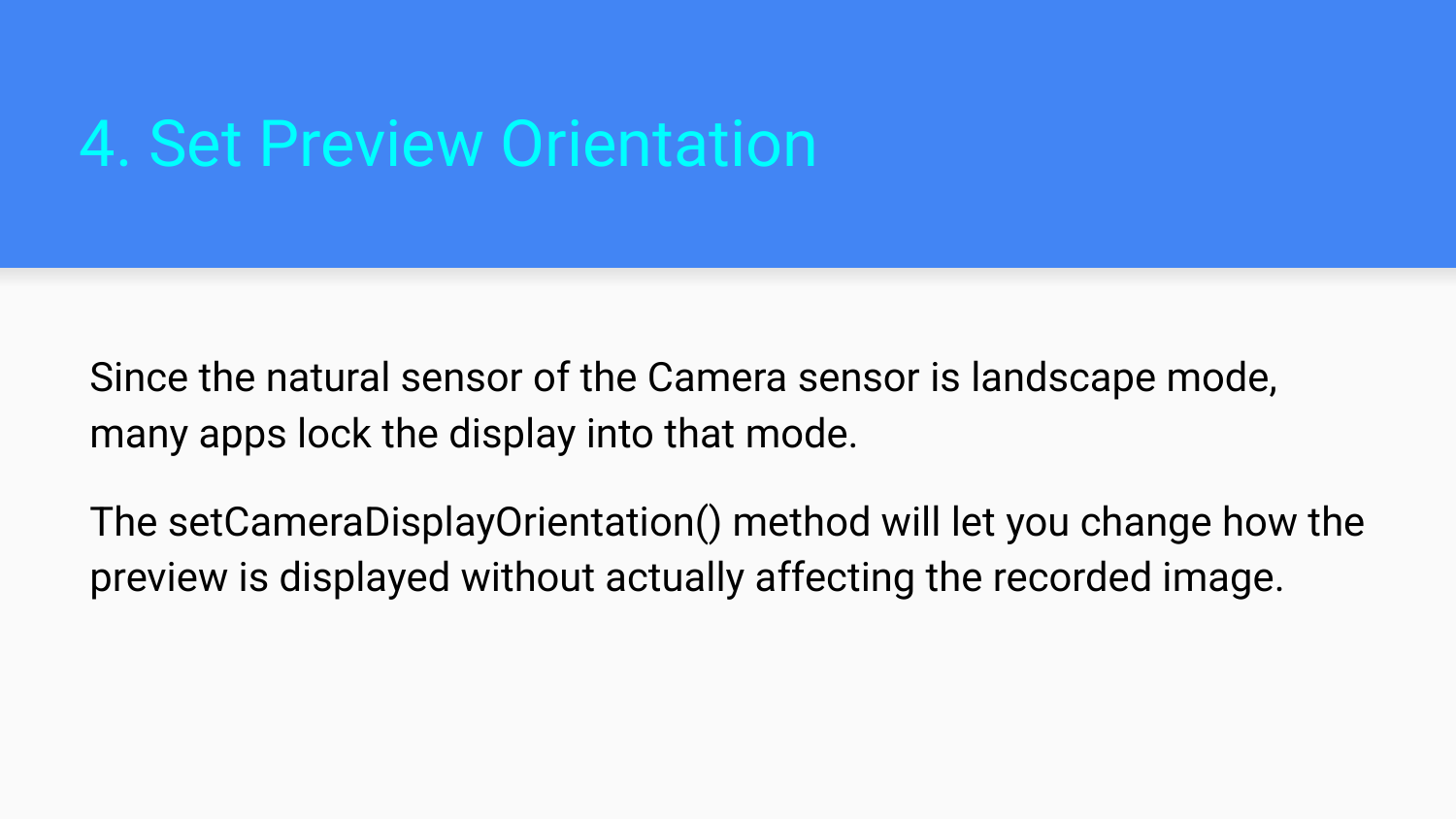

# 4. Set Preview Orientation
Since the natural sensor of the Camera sensor is landscape mode, many apps lock the display into that mode.
The setCameraDisplayOrientation() method will let you change how the preview is displayed without actually affecting the recorded image.